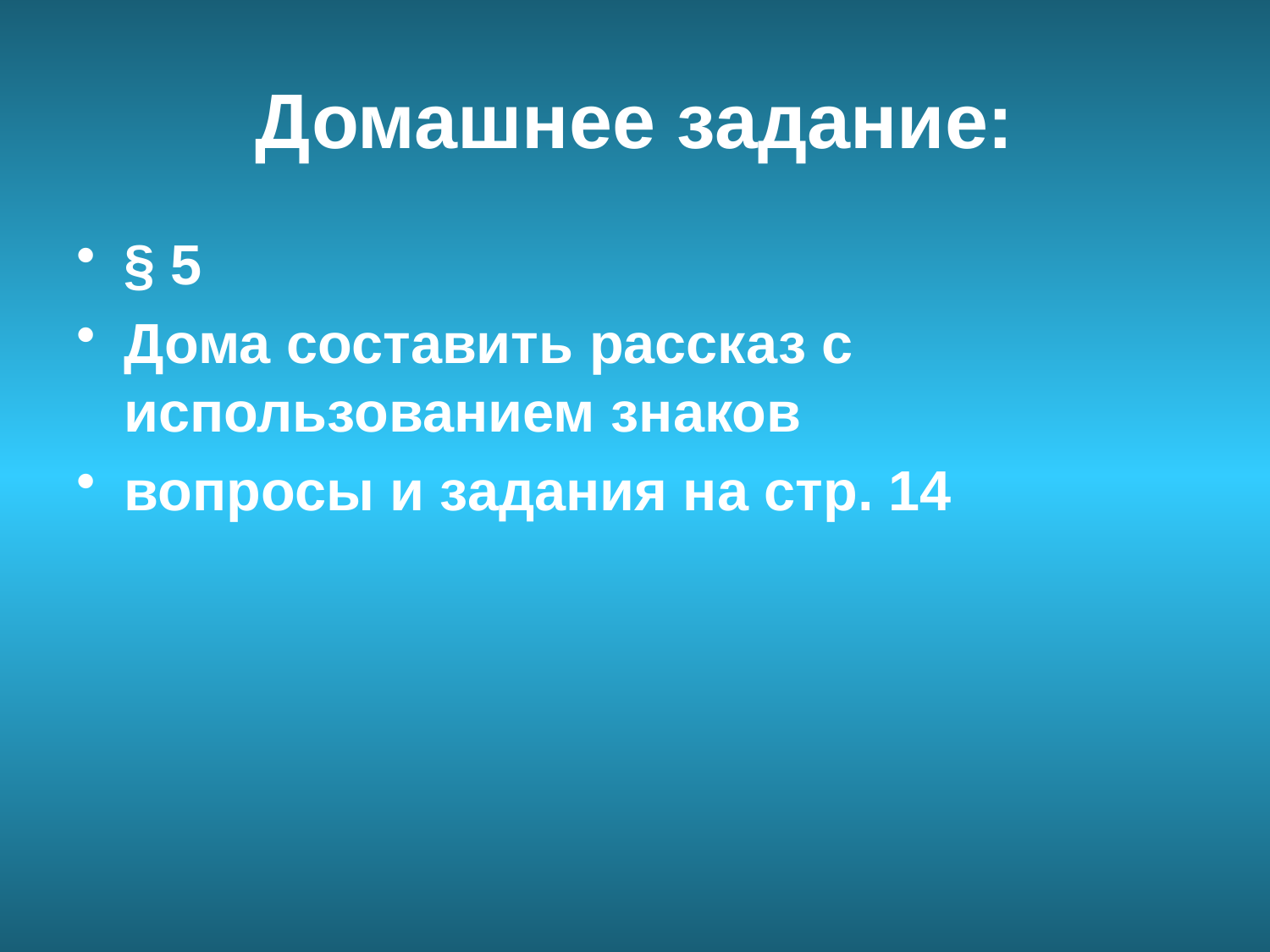

# Домашнее задание:
§ 5
Дома составить рассказ с использованием знаков
вопросы и задания на стр. 14